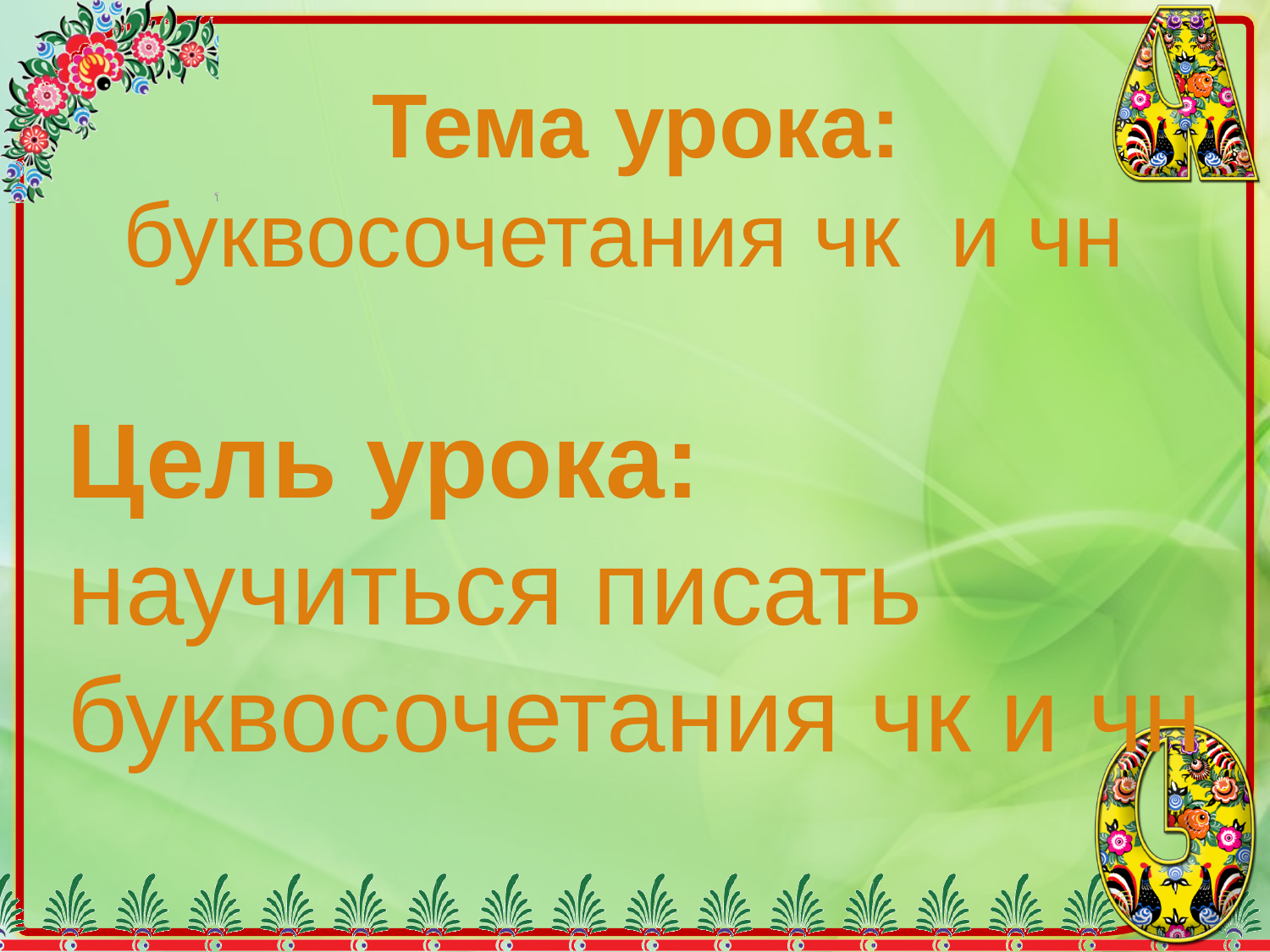

# Тема урока: буквосочетания чк  и чн
Цель урока: научиться писать буквосочетания чк и чн